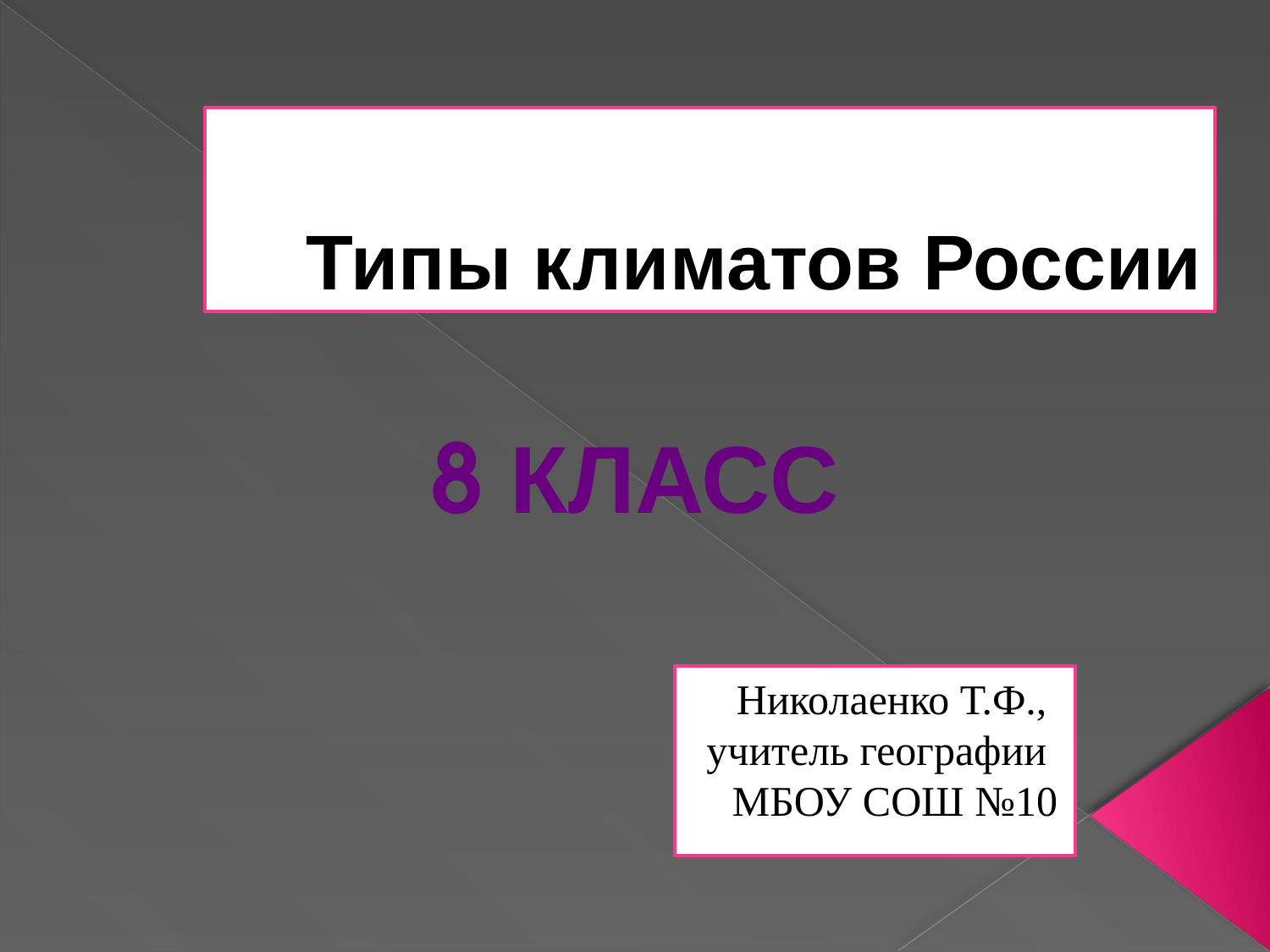

# Типы климатов России
8 класс
Николаенко Т.Ф.,
учитель географии
МБОУ СОШ №10